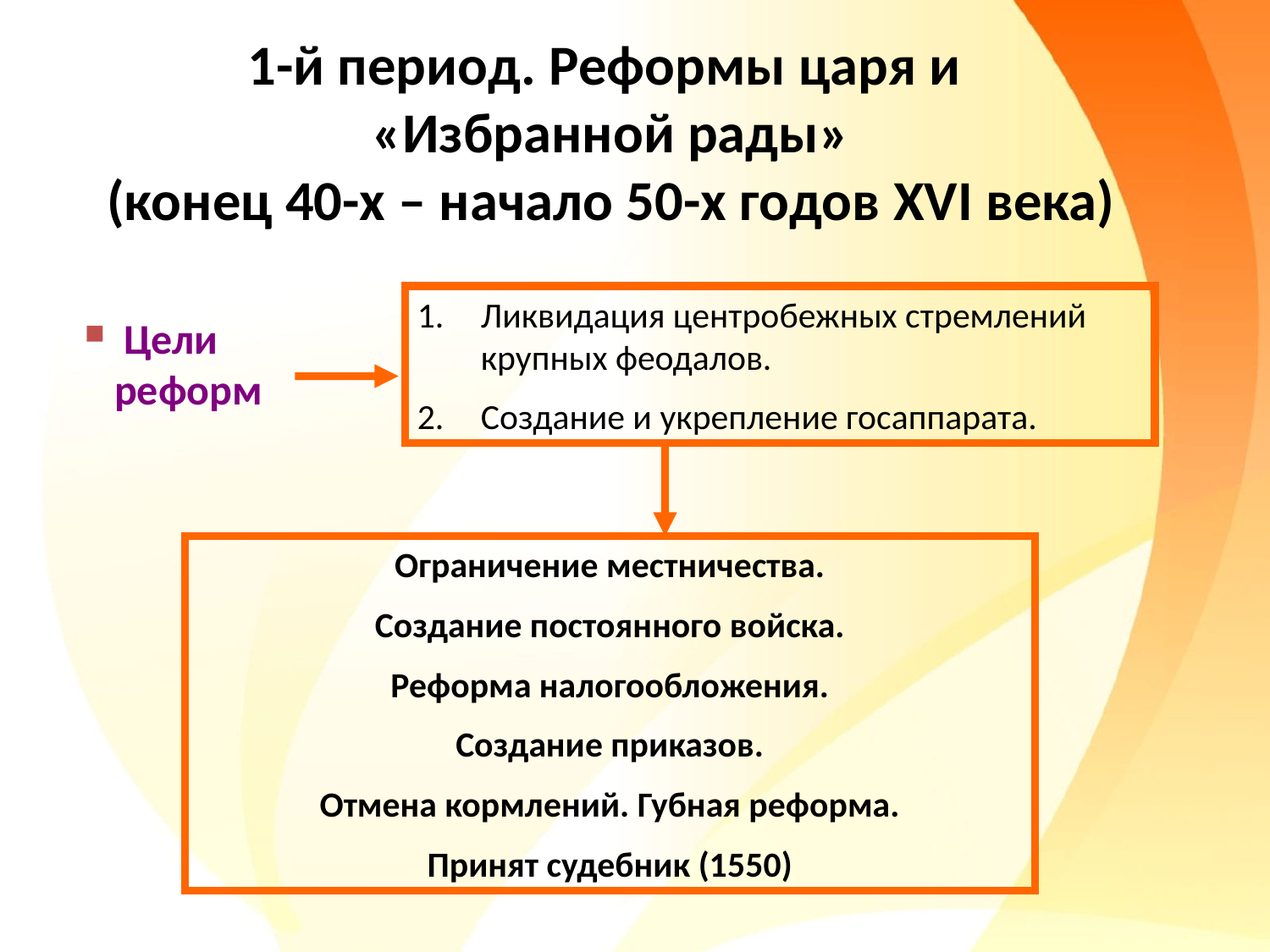

# 1-й период. Реформы царя и «Избранной рады» (конец 40-х – начало 50-х годов XVI века)
Ликвидация центробежных стремлений крупных феодалов.
Создание и укрепление госаппарата.

 Цели реформ

Ограничение местничества.
Создание постоянного войска.
Реформа налогообложения.
Создание приказов.
Отмена кормлений. Губная реформа.
Принят судебник (1550)